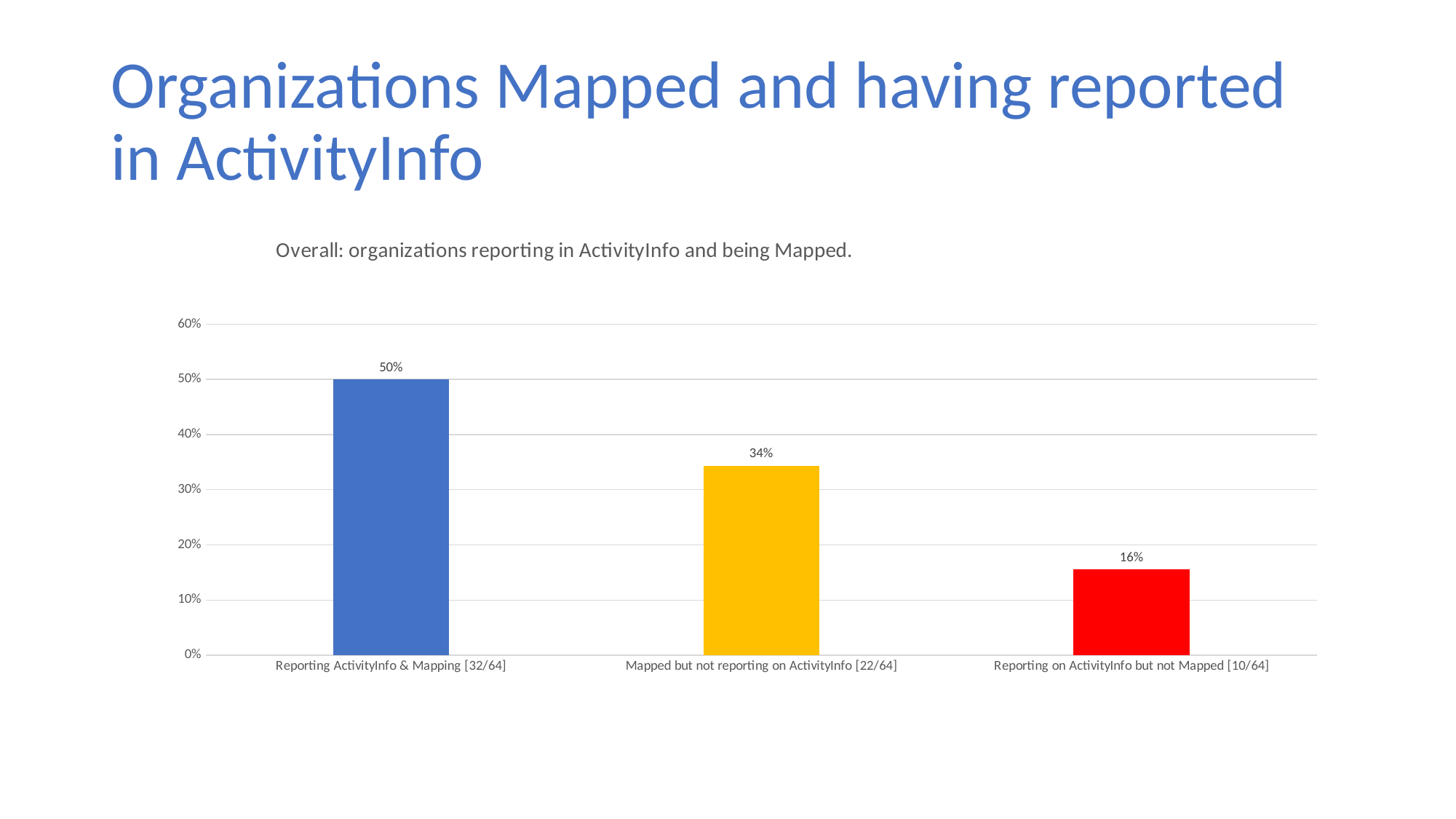

# Organizations Mapped and having reported in ActivityInfo

### Chart: Overall: organizations reporting in ActivityInfo and being Mapped.

| Category |  |
|---|---|
| Reporting ActivityInfo & Mapping [32/64] | 0.5 |
| Mapped but not reporting on ActivityInfo [22/64] | 0.34375 |
| Reporting on ActivityInfo but not Mapped [10/64] | 0.15625 |